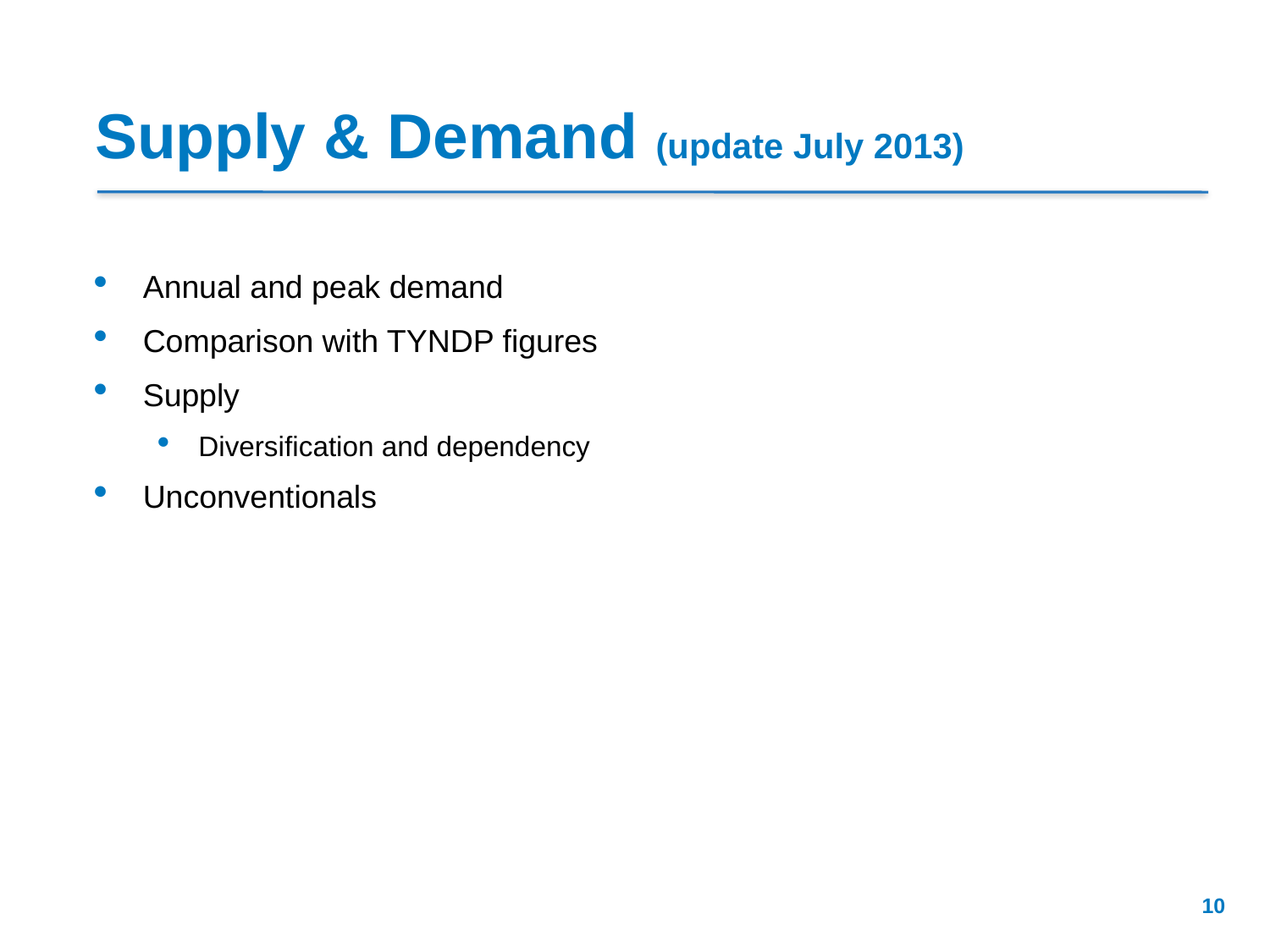

# Supply & Demand (update July 2013)

Annual and peak demand
Comparison with TYNDP figures
Supply
Diversification and dependency
Unconventionals
10